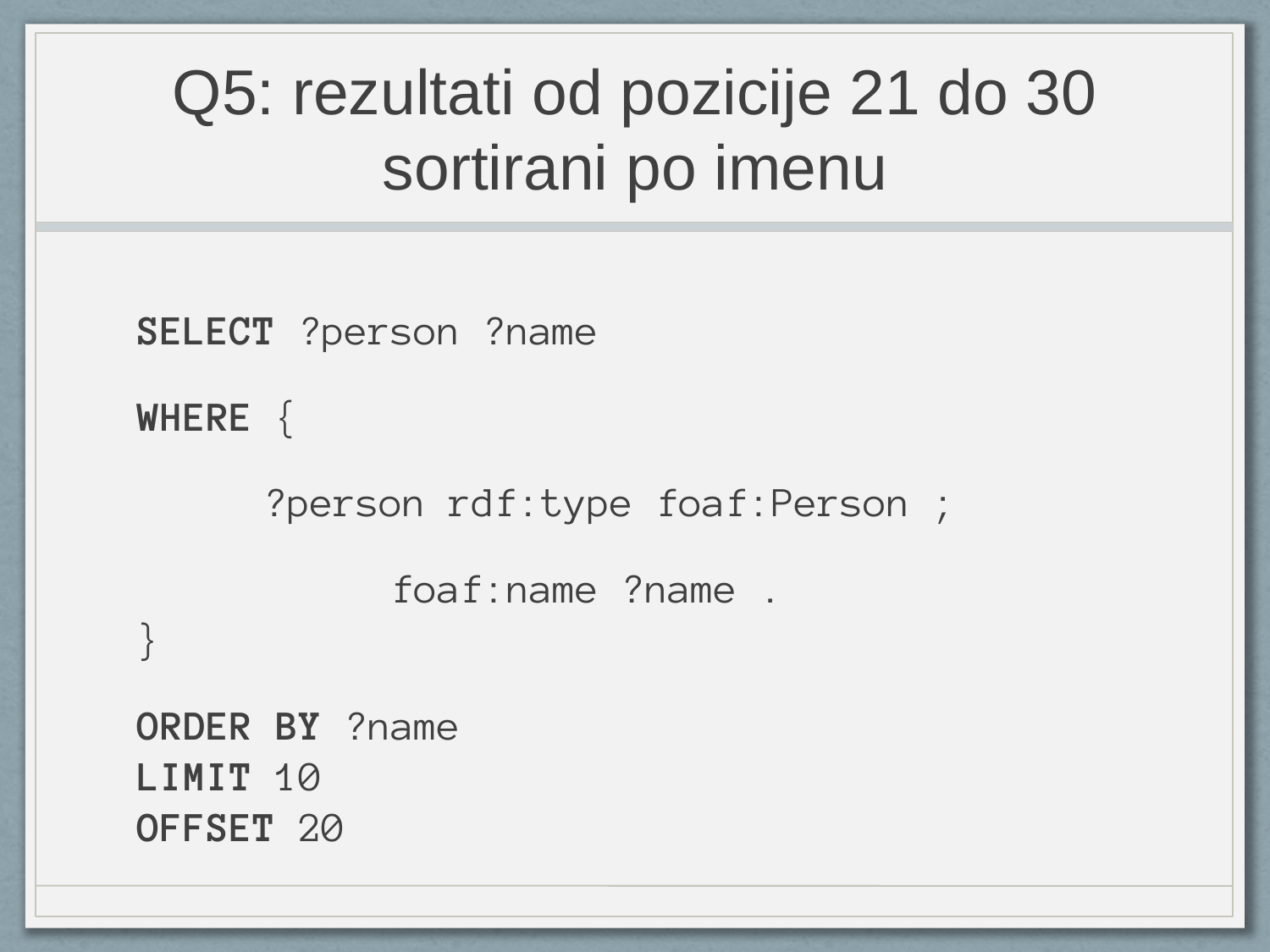

# Q5: rezultati od pozicije 21 do 30 sortirani po imenu
SELECT ?person ?name
WHERE {
	?person rdf:type foaf:Person ;
		foaf:name ?name .
}
ORDER BY ?name
LIMIT 10
OFFSET 20